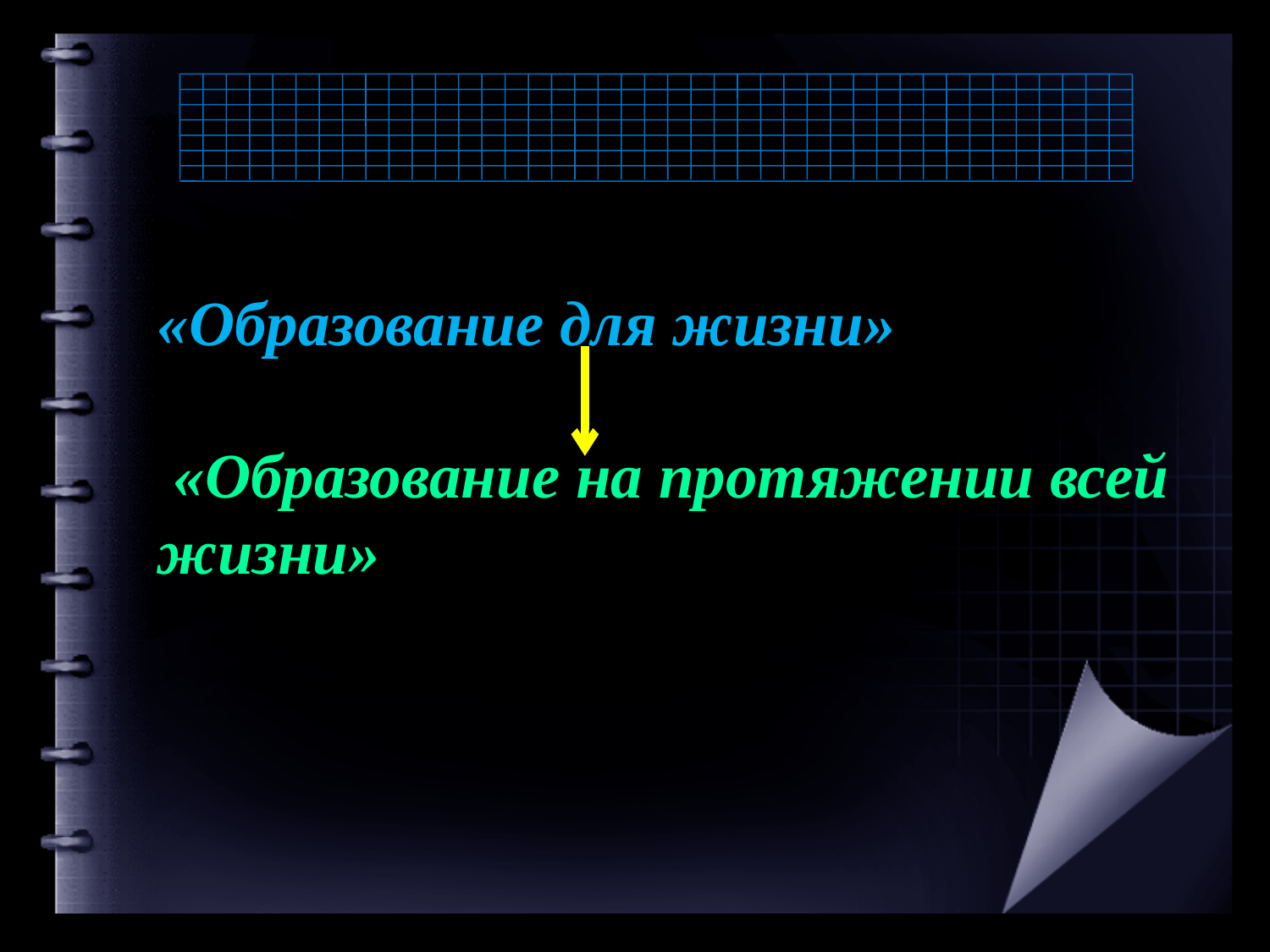

«Образование для жизни»

 «Образование на протяжении всей жизни»